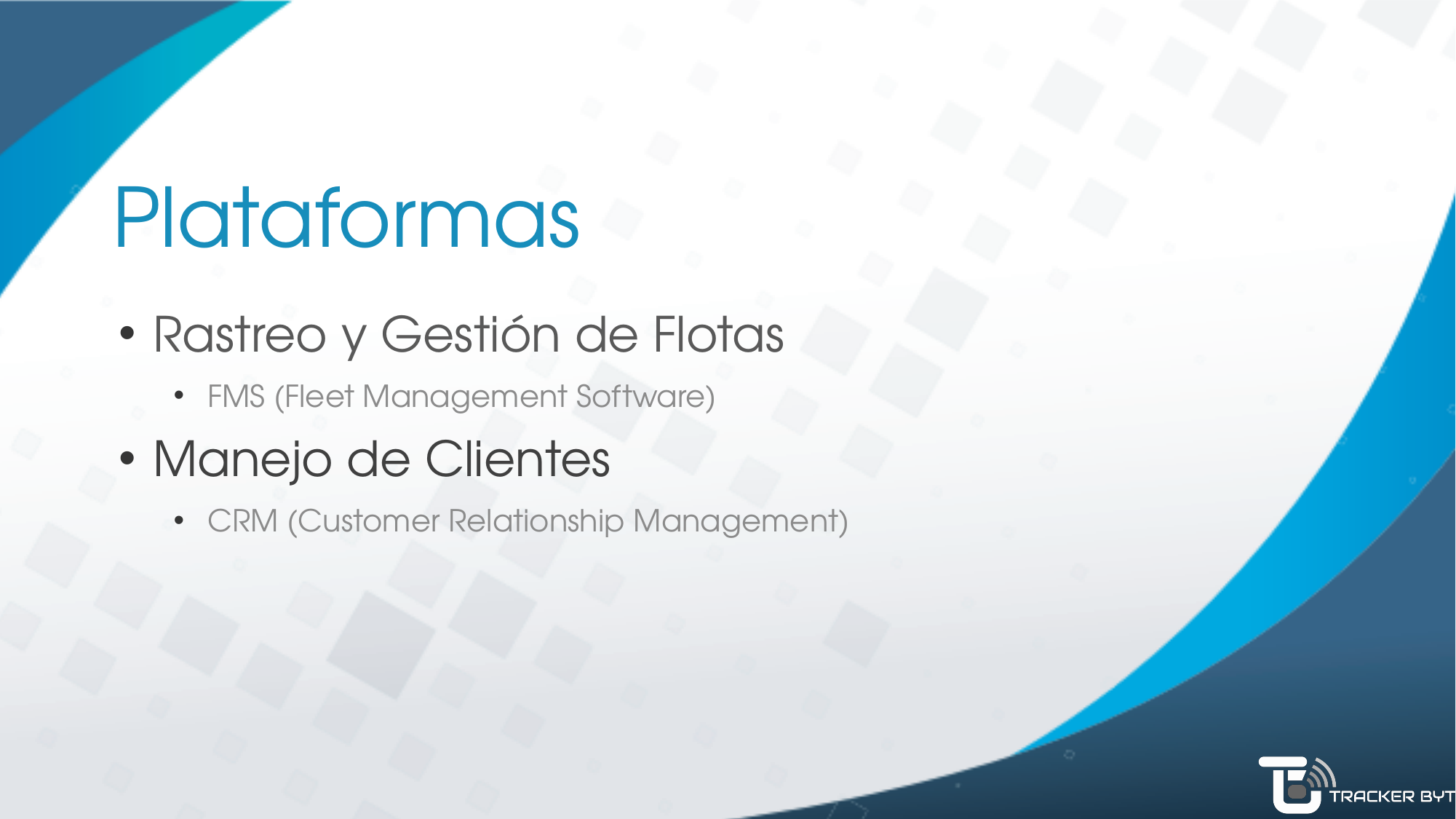

# Plataformas
Rastreo y Gestión de Flotas
FMS (Fleet Management Software)
Manejo de Clientes
CRM (Customer Relationship Management)